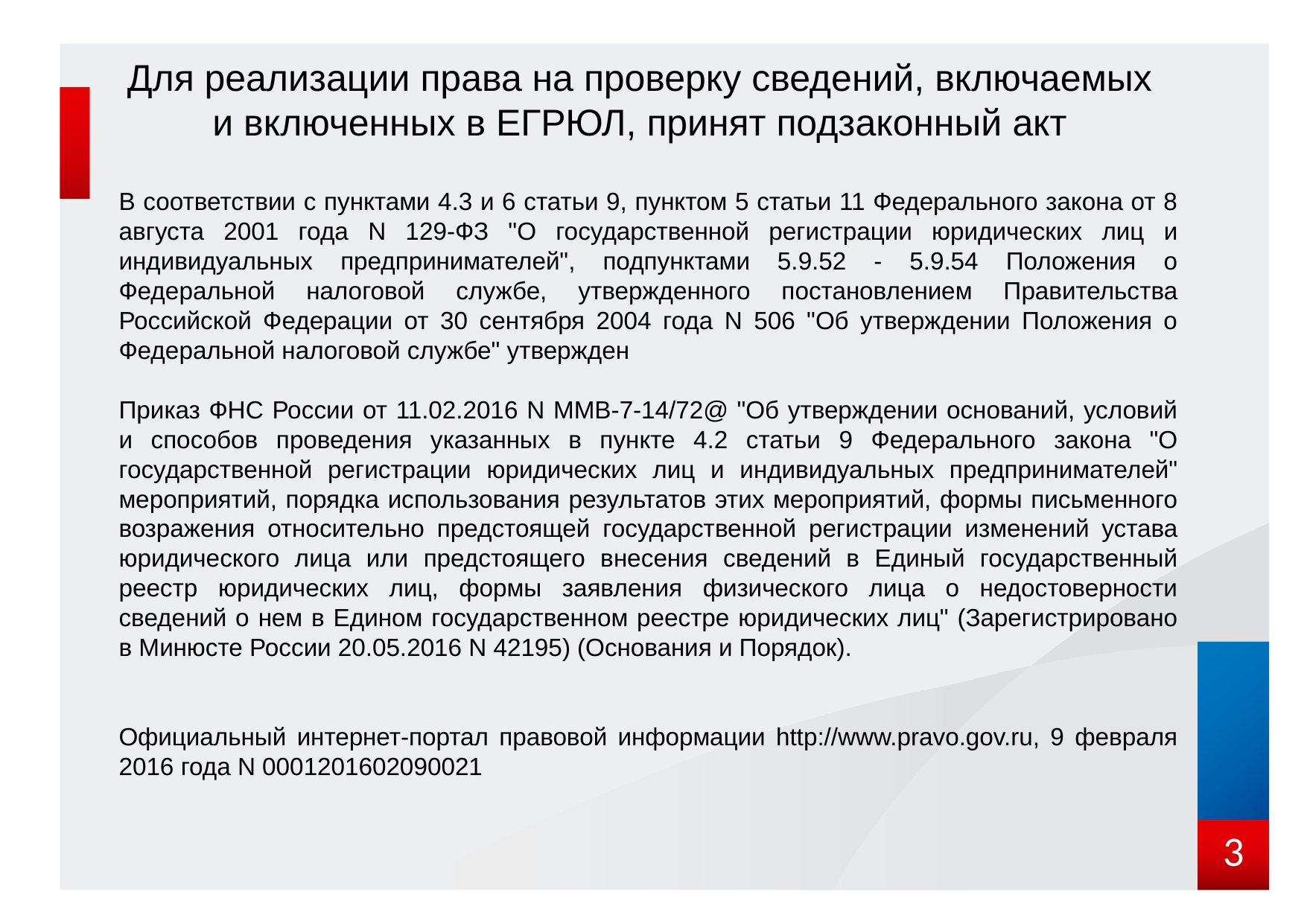

Для реализации права на проверку сведений, включаемых и включенных в ЕГРЮЛ, принят подзаконный акт

В соответствии с пунктами 4.3 и 6 статьи 9, пунктом 5 статьи 11 Федерального закона от 8 августа 2001 года N 129-ФЗ "О государственной регистрации юридических лиц и индивидуальных предпринимателей", подпунктами 5.9.52 - 5.9.54 Положения о Федеральной налоговой службе, утвержденного постановлением Правительства Российской Федерации от 30 сентября 2004 года N 506 "Об утверждении Положения о Федеральной налоговой службе" утвержден

Приказ ФНС России от 11.02.2016 N ММВ-7-14/72@ "Об утверждении оснований, условий и способов проведения указанных в пункте 4.2 статьи 9 Федерального закона "О государственной регистрации юридических лиц и индивидуальных предпринимателей" мероприятий, порядка использования результатов этих мероприятий, формы письменного возражения относительно предстоящей государственной регистрации изменений устава юридического лица или предстоящего внесения сведений в Единый государственный реестр юридических лиц, формы заявления физического лица о недостоверности сведений о нем в Едином государственном реестре юридических лиц" (Зарегистрировано в Минюсте России 20.05.2016 N 42195) (Основания и Порядок).

Официальный интернет-портал правовой информации http://www.pravo.gov.ru, 9 февраля 2016 года N 0001201602090021

3